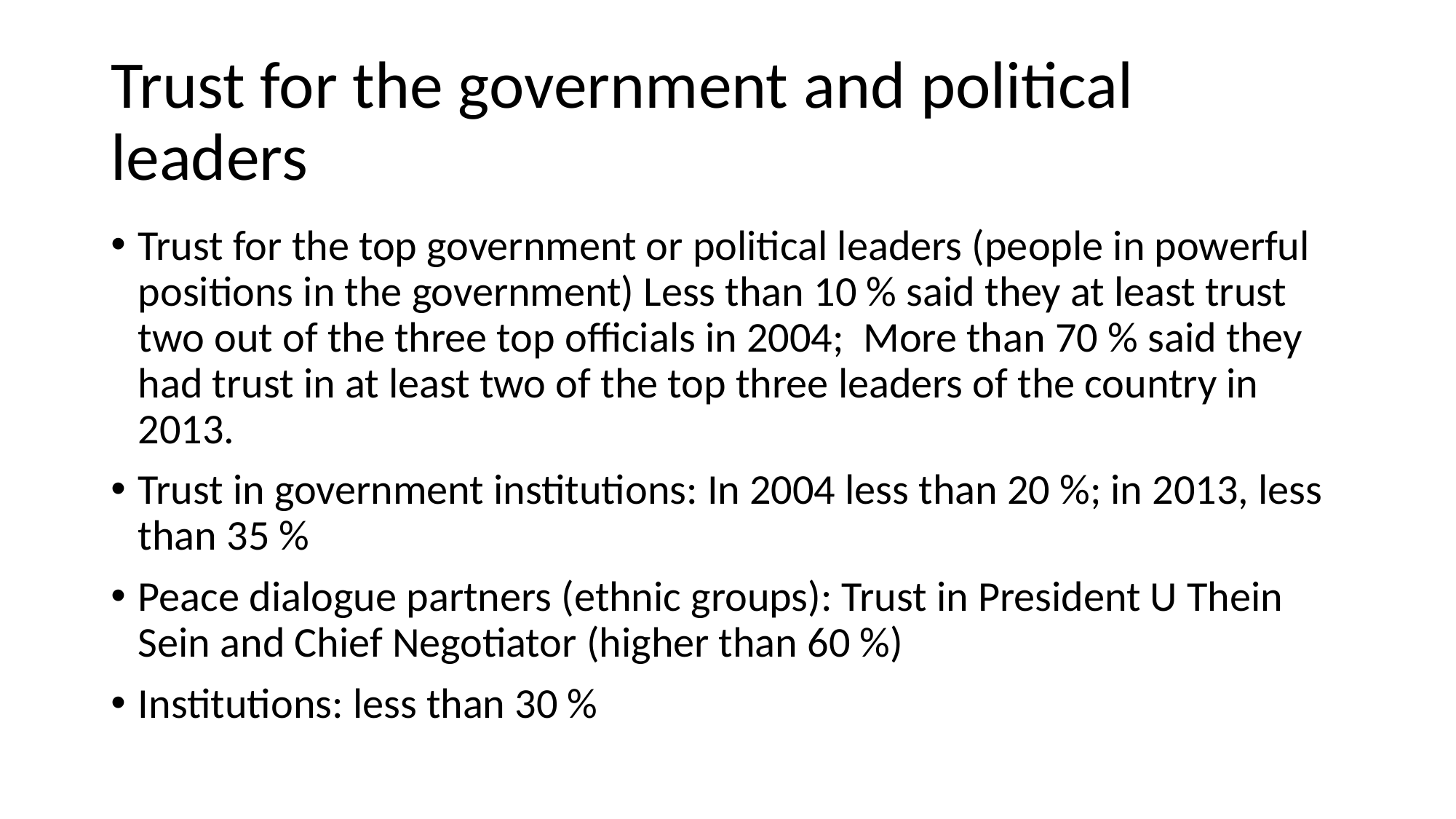

# Trust for the government and political leaders
Trust for the top government or political leaders (people in powerful positions in the government) Less than 10 % said they at least trust two out of the three top officials in 2004;  More than 70 % said they had trust in at least two of the top three leaders of the country in 2013.
Trust in government institutions: In 2004 less than 20 %; in 2013, less than 35 %
Peace dialogue partners (ethnic groups): Trust in President U Thein Sein and Chief Negotiator (higher than 60 %)
Institutions: less than 30 %